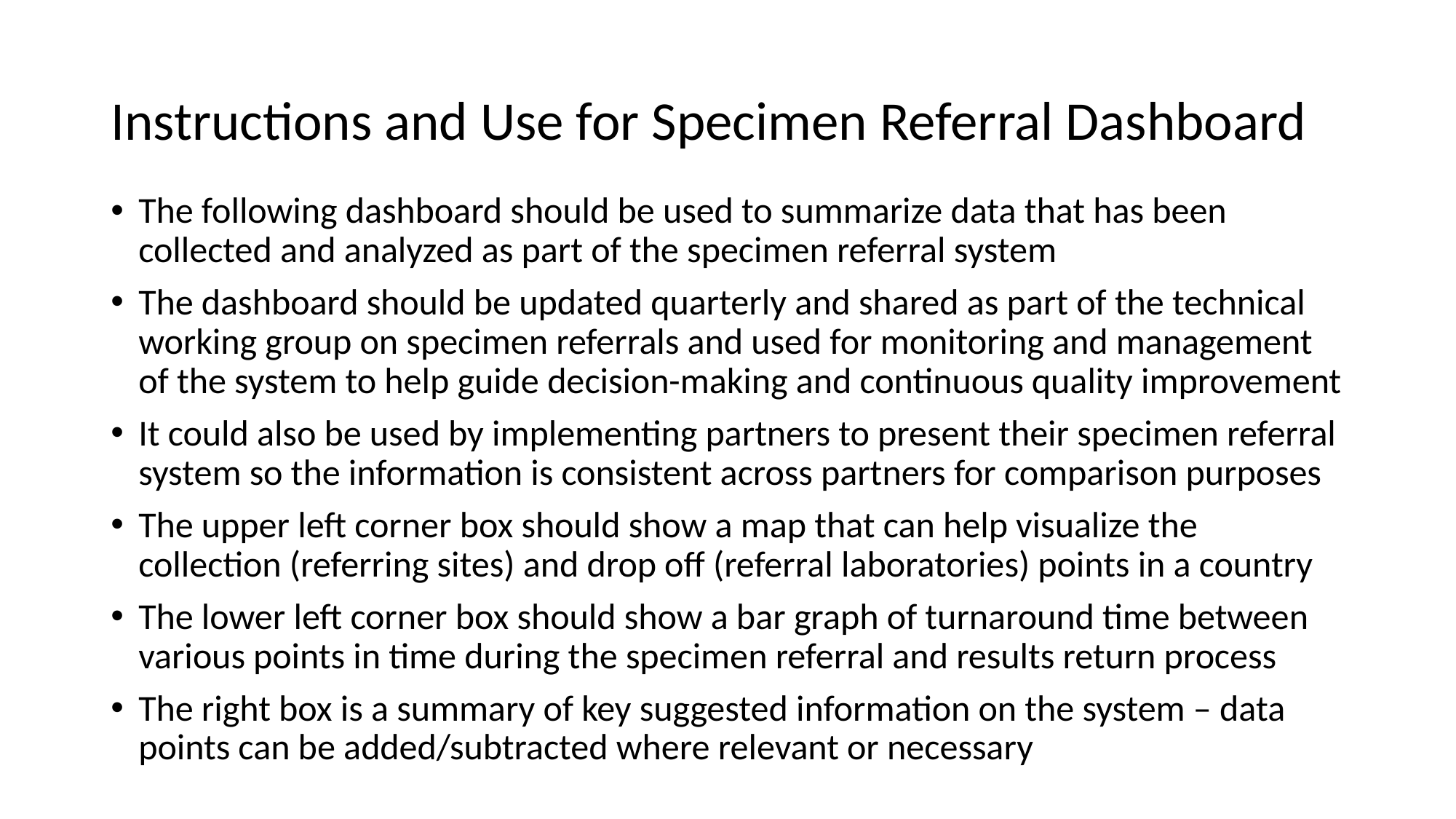

# Instructions and Use for Specimen Referral Dashboard
The following dashboard should be used to summarize data that has been collected and analyzed as part of the specimen referral system
The dashboard should be updated quarterly and shared as part of the technical working group on specimen referrals and used for monitoring and management of the system to help guide decision-making and continuous quality improvement
It could also be used by implementing partners to present their specimen referral system so the information is consistent across partners for comparison purposes
The upper left corner box should show a map that can help visualize the collection (referring sites) and drop off (referral laboratories) points in a country
The lower left corner box should show a bar graph of turnaround time between various points in time during the specimen referral and results return process
The right box is a summary of key suggested information on the system – data points can be added/subtracted where relevant or necessary